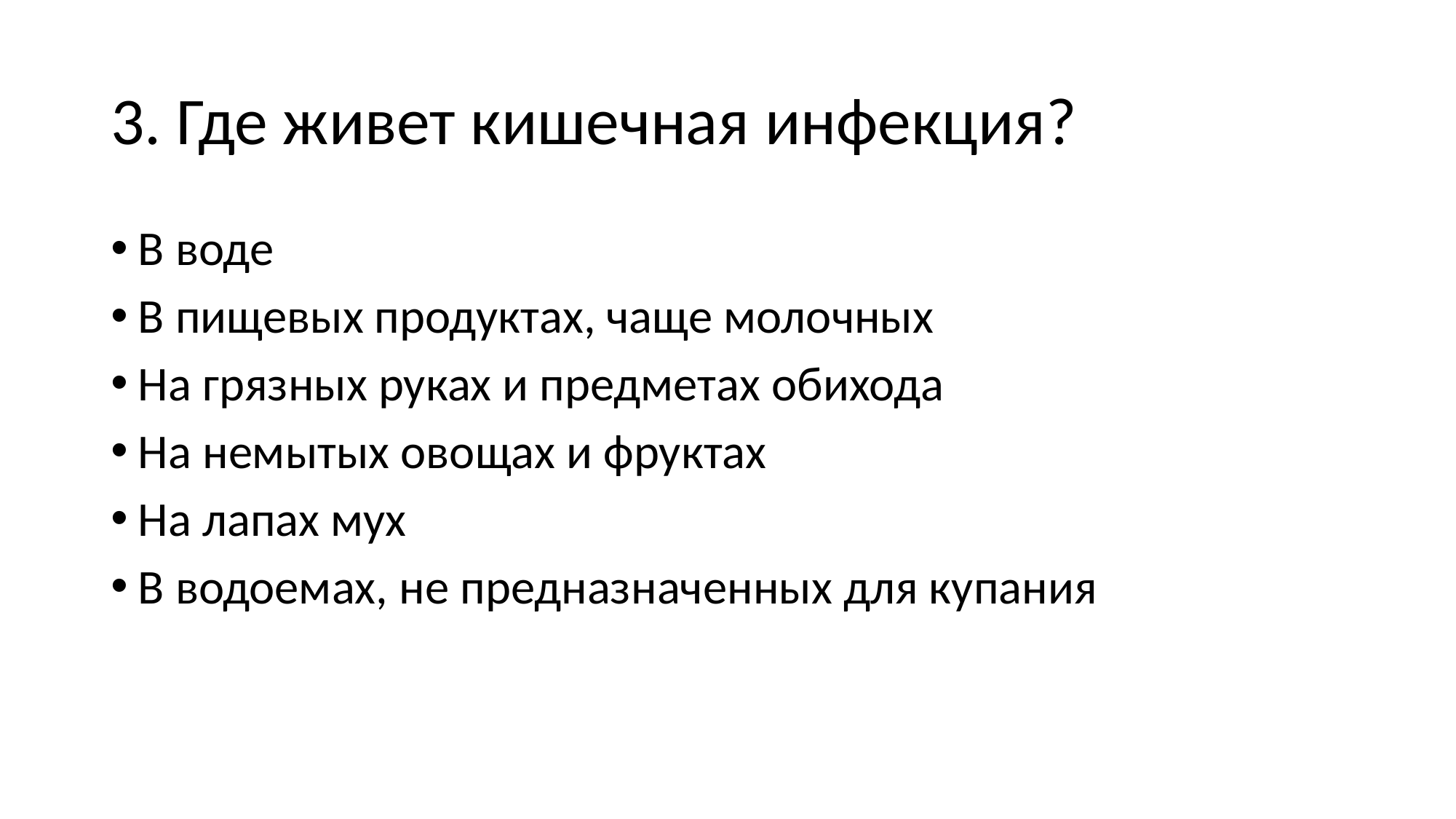

# 3. Где живет кишечная инфекция?
В воде
В пищевых продуктах, чаще молочных
На грязных руках и предметах обихода
На немытых овощах и фруктах
На лапах мух
В водоемах, не предназначенных для купания